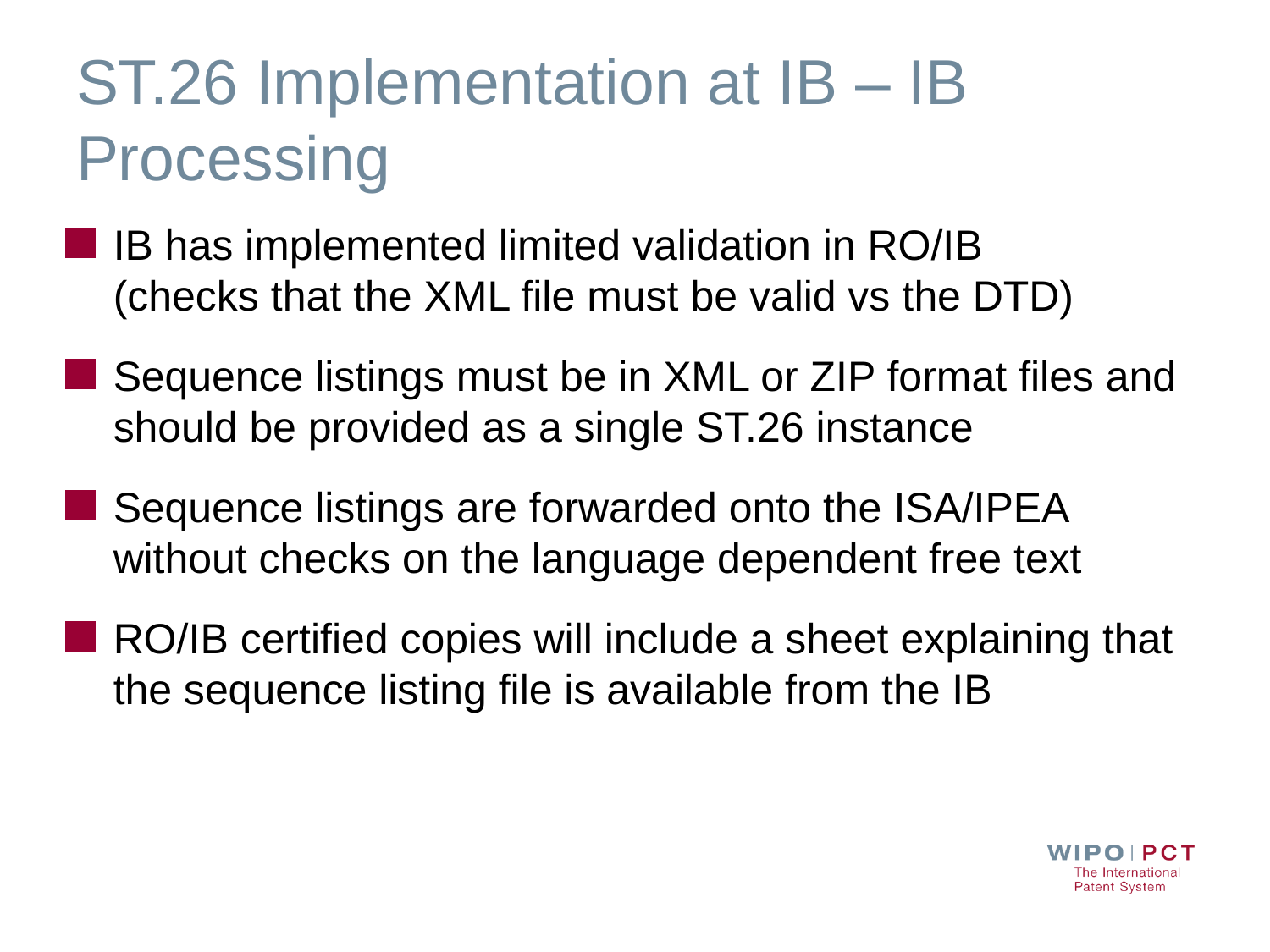

# ST.26 Implementation at IB – IB Processing

IB has implemented limited validation in RO/IB
(checks that the XML file must be valid vs the DTD)
Sequence listings must be in XML or ZIP format files and should be provided as a single ST.26 instance
Sequence listings are forwarded onto the ISA/IPEA without checks on the language dependent free text
RO/IB certified copies will include a sheet explaining that the sequence listing file is available from the IB